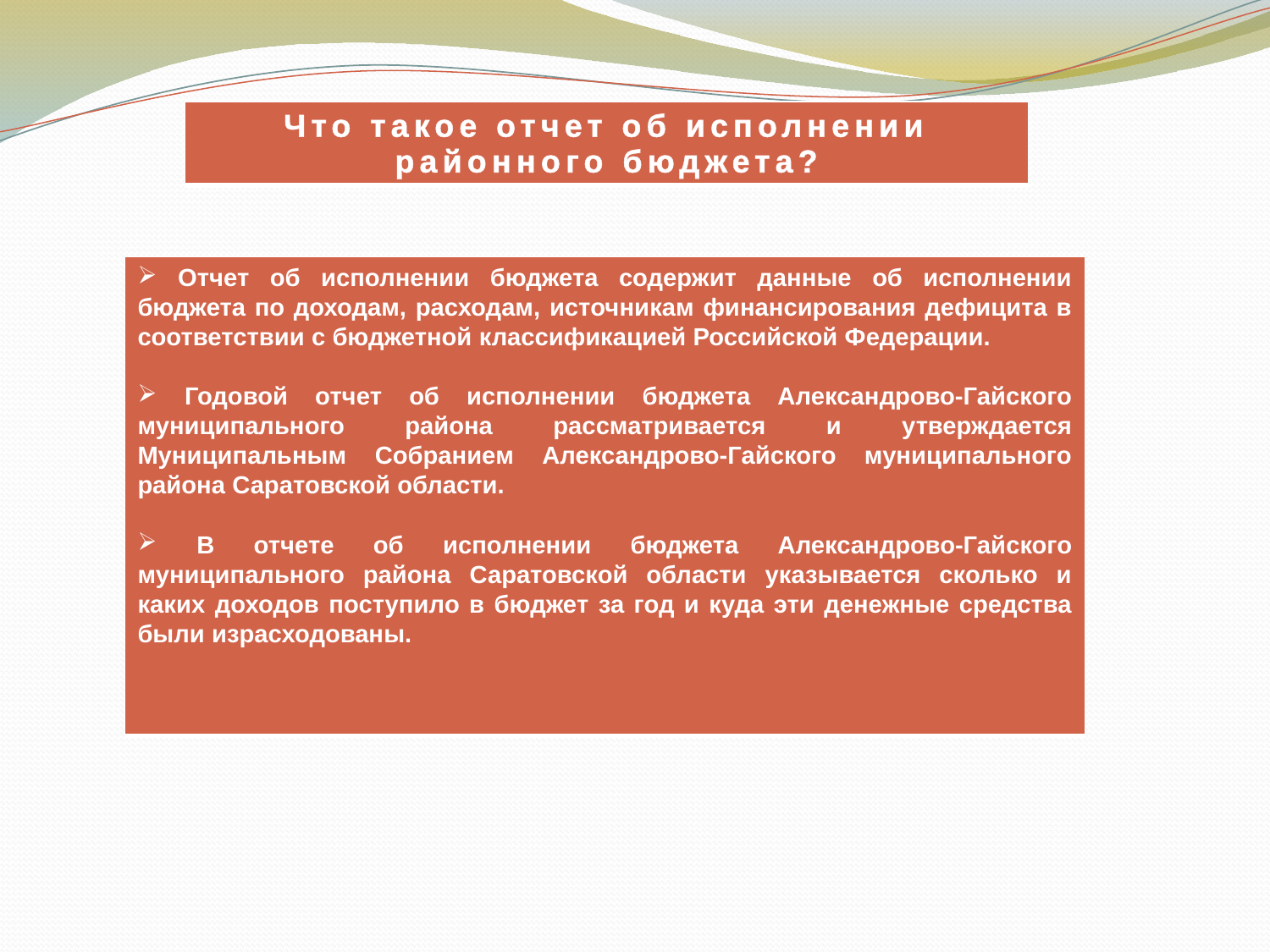

| Что такое отчет об исполнении районного бюджета? |
| --- |

| Отчет об исполнении бюджета содержит данные об исполнении бюджета по доходам, расходам, источникам финансирования дефицита в соответствии с бюджетной классификацией Российской Федерации. Годовой отчет об исполнении бюджета Александрово-Гайского муниципального района рассматривается и утверждается Муниципальным Собранием Александрово-Гайского муниципального района Саратовской области. В отчете об исполнении бюджета Александрово-Гайского муниципального района Саратовской области указывается сколько и каких доходов поступило в бюджет за год и куда эти денежные средства были израсходованы. |
| --- |